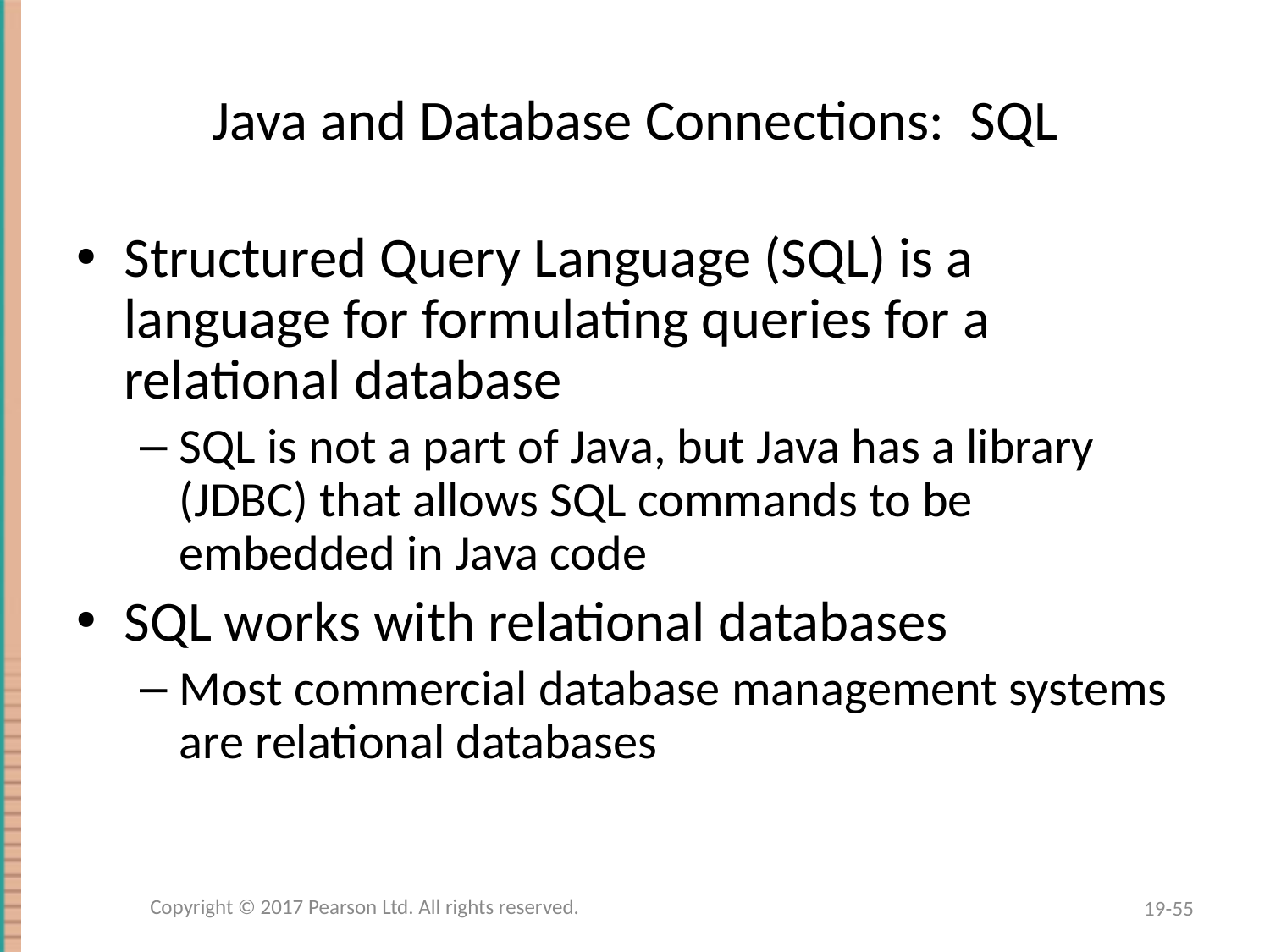

# Java and Database Connections:  SQL
Structured Query Language (SQL) is a language for formulating queries for a relational database
SQL is not a part of Java, but Java has a library (JDBC) that allows SQL commands to be embedded in Java code
SQL works with relational databases
Most commercial database management systems are relational databases
Copyright © 2017 Pearson Ltd. All rights reserved.
19-55